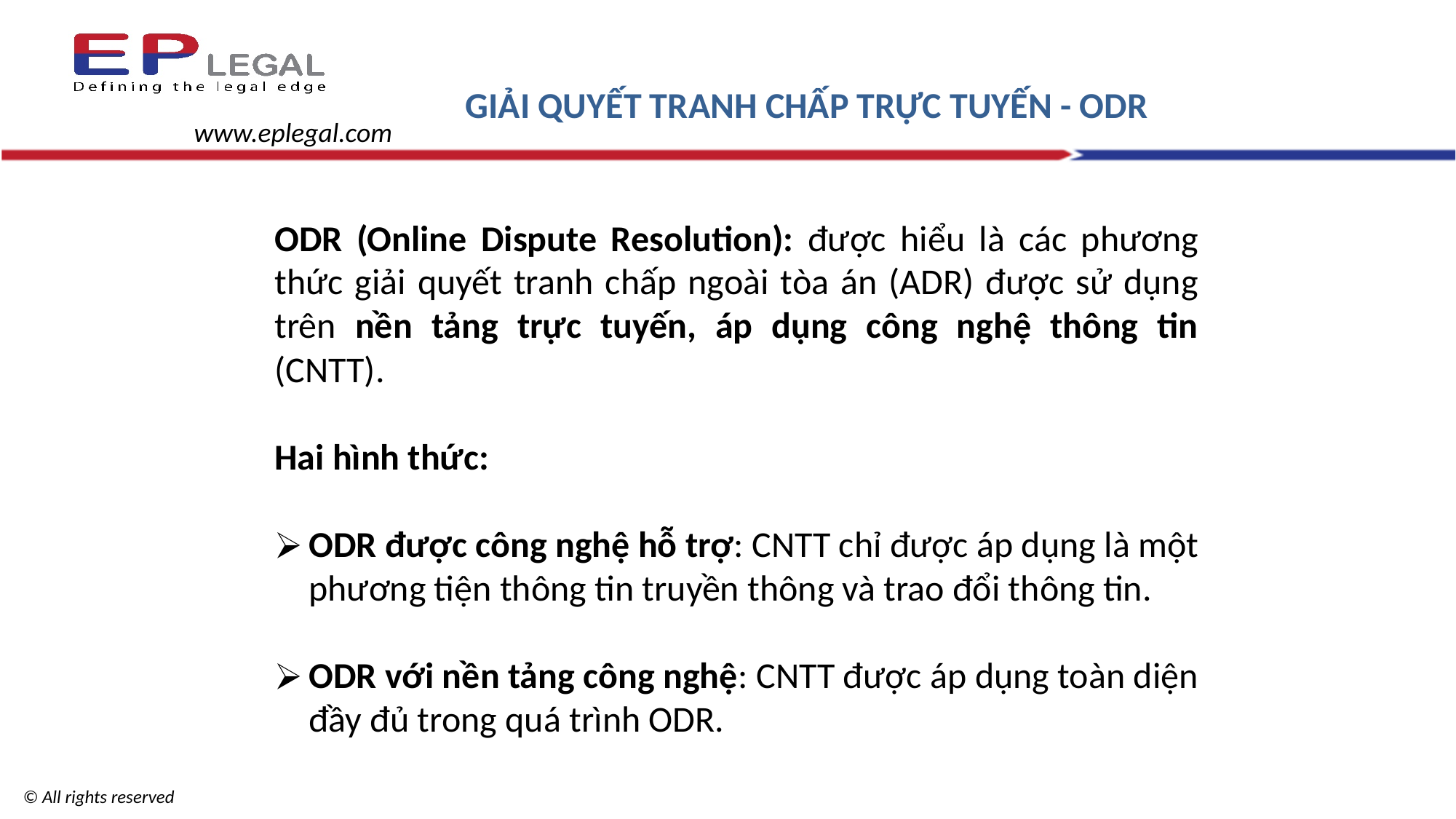

GIẢI QUYẾT TRANH CHẤP TRỰC TUYẾN - ODR
www.eplegal.com
ODR (Online Dispute Resolution): được hiểu là các phương thức giải quyết tranh chấp ngoài tòa án (ADR) được sử dụng trên nền tảng trực tuyến, áp dụng công nghệ thông tin (CNTT).

Hai hình thức:

ODR được công nghệ hỗ trợ: CNTT chỉ được áp dụng là một phương tiện thông tin truyền thông và trao đổi thông tin.

ODR với nền tảng công nghệ: CNTT được áp dụng toàn diện đầy đủ trong quá trình ODR.